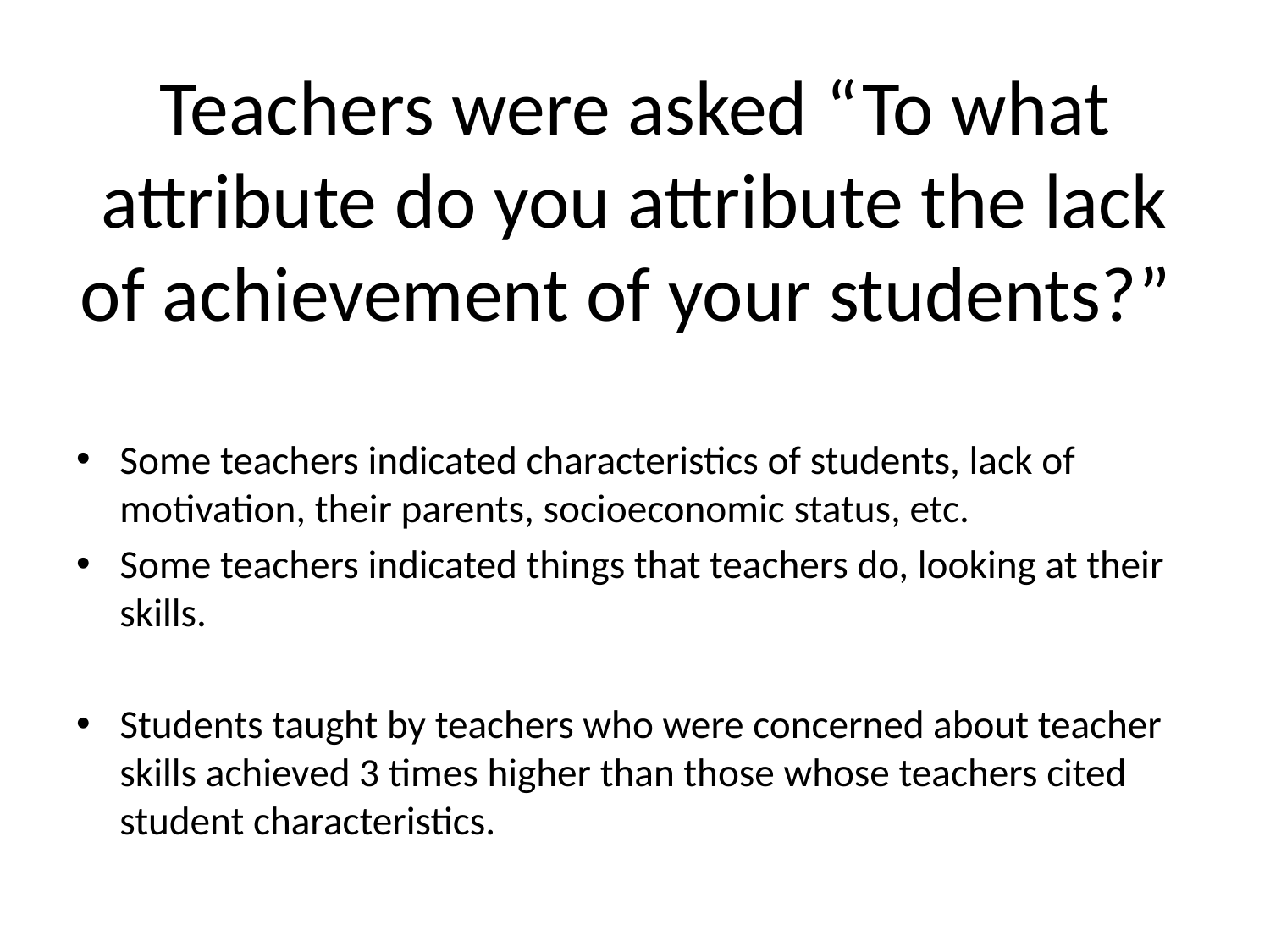

# Teachers were asked “To what attribute do you attribute the lack of achievement of your students?”
Some teachers indicated characteristics of students, lack of motivation, their parents, socioeconomic status, etc.
Some teachers indicated things that teachers do, looking at their skills.

Students taught by teachers who were concerned about teacher skills achieved 3 times higher than those whose teachers cited student characteristics.